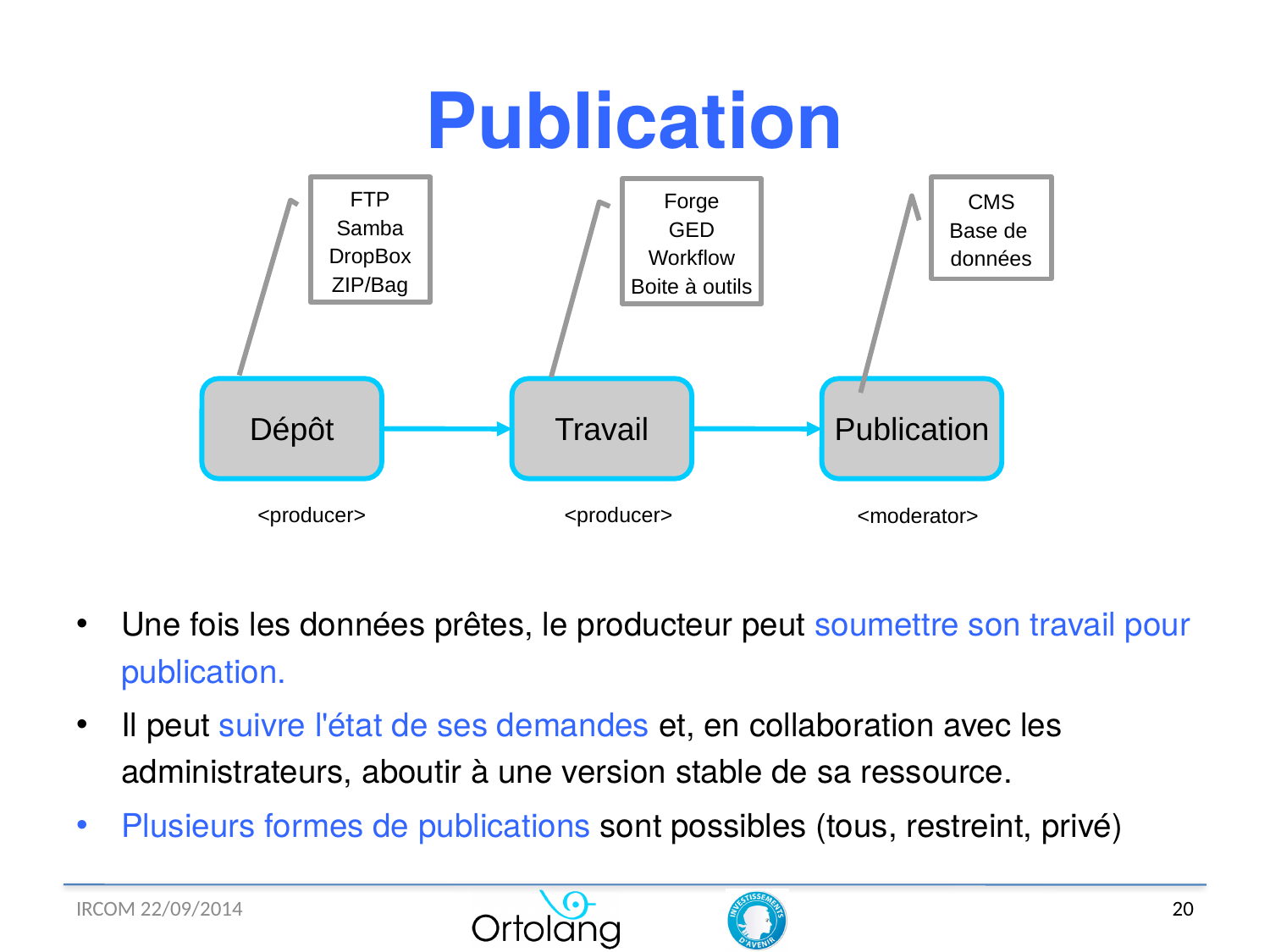

# Publication
FTP
Samba
DropBox
ZIP/Bag
CMS
Base de
données
Forge
GED
Workflow
Boite à outils
Dépôt
Travail
Publication

<producer>
<producer>
<moderator>

Une fois les données prêtes, le producteur peut soumettre son travail pour publication.
Il peut suivre l'état de ses demandes et, en collaboration avec les administrateurs, aboutir à une version stable de sa ressource.
Plusieurs formes de publications sont possibles (tous, restreint, privé)

IRCOM 22/09/2014
20